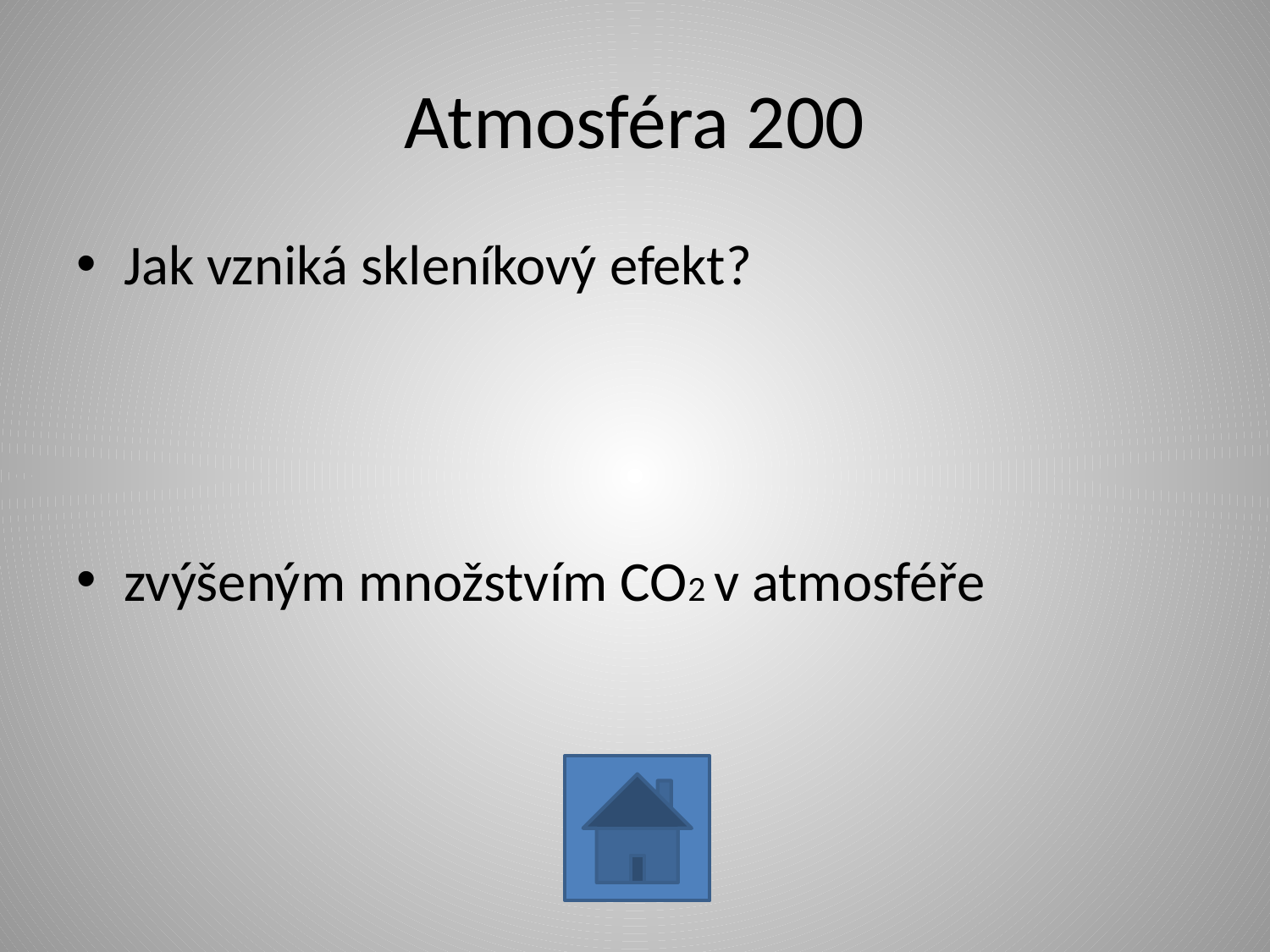

# Atmosféra 200
Jak vzniká skleníkový efekt?

zvýšeným množstvím CO2 v atmosféře